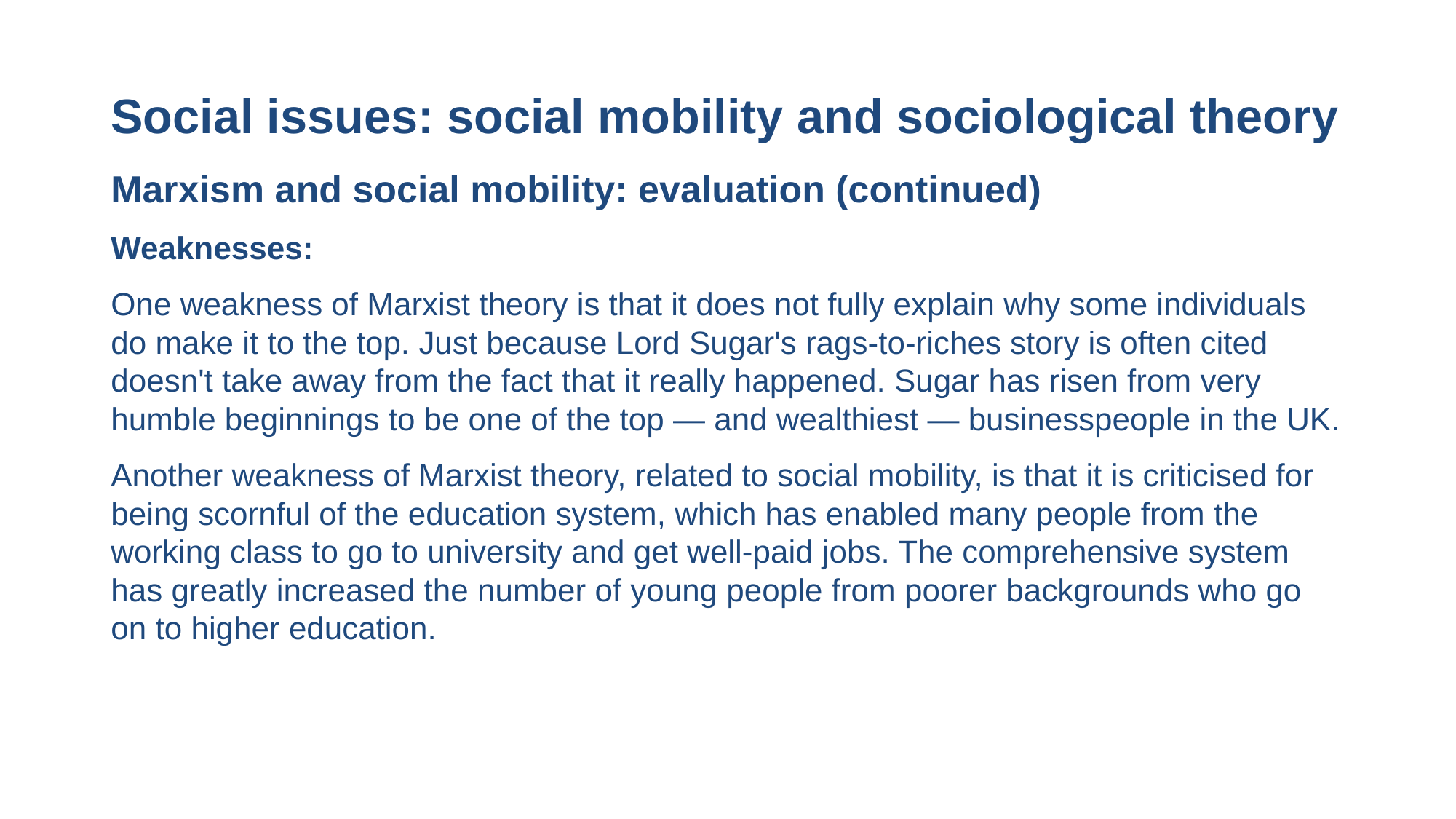

# Social issues: social mobility and sociological theory
Marxism and social mobility: evaluation (continued)
Weaknesses:
One weakness of Marxist theory is that it does not fully explain why some individuals do make it to the top. Just because Lord Sugar's rags-to-riches story is often cited doesn't take away from the fact that it really happened. Sugar has risen from very humble beginnings to be one of the top — and wealthiest — businesspeople in the UK.
Another weakness of Marxist theory, related to social mobility, is that it is criticised for being scornful of the education system, which has enabled many people from the working class to go to university and get well-paid jobs. The comprehensive system has greatly increased the number of young people from poorer backgrounds who go on to higher education.